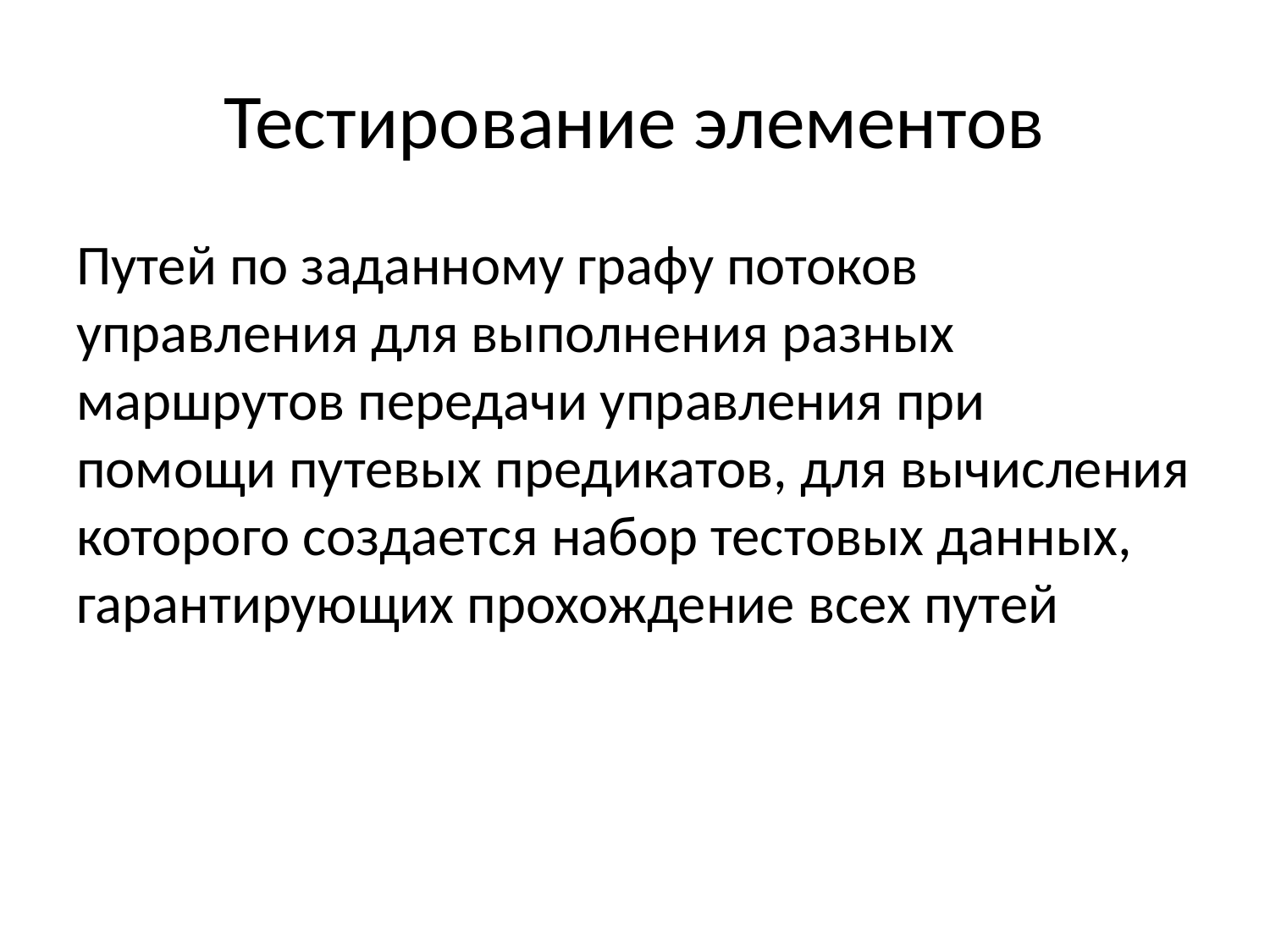

# Тестирование элементов
Путей по заданному графу потоков управления для выполнения разных маршрутов передачи управления при помощи путевых предикатов, для вычисления которого создается набор тестовых данных, гарантирующих прохождение всех путей